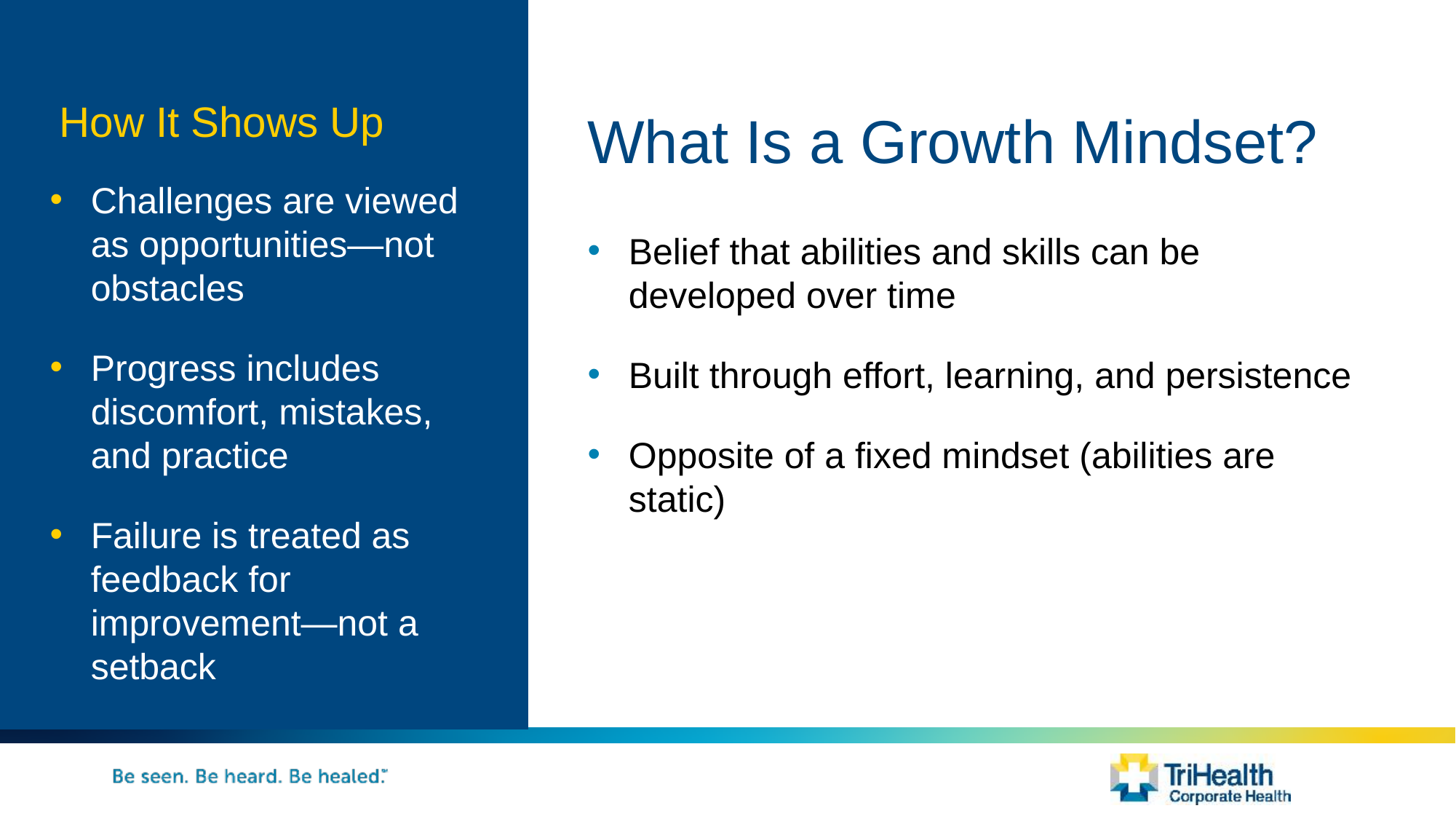

# What Is a Growth Mindset?
How It Shows Up
Challenges are viewed as opportunities—not obstacles
Progress includes discomfort, mistakes, and practice
Failure is treated as feedback for improvement—not a setback
Belief that abilities and skills can be developed over time
Built through effort, learning, and persistence
Opposite of a fixed mindset (abilities are static)